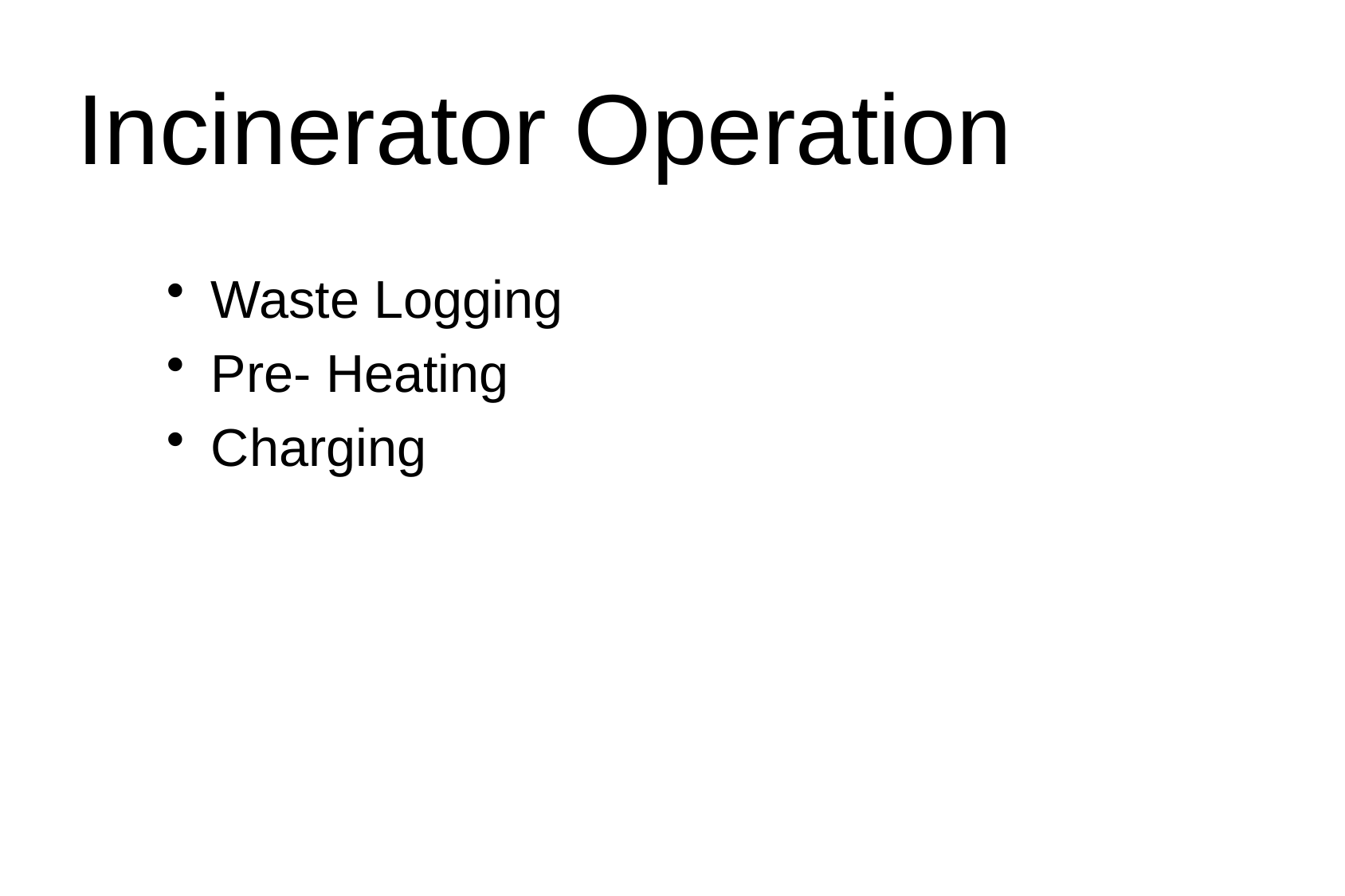

# Incinerator Operation
Waste Logging
Pre- Heating
Charging